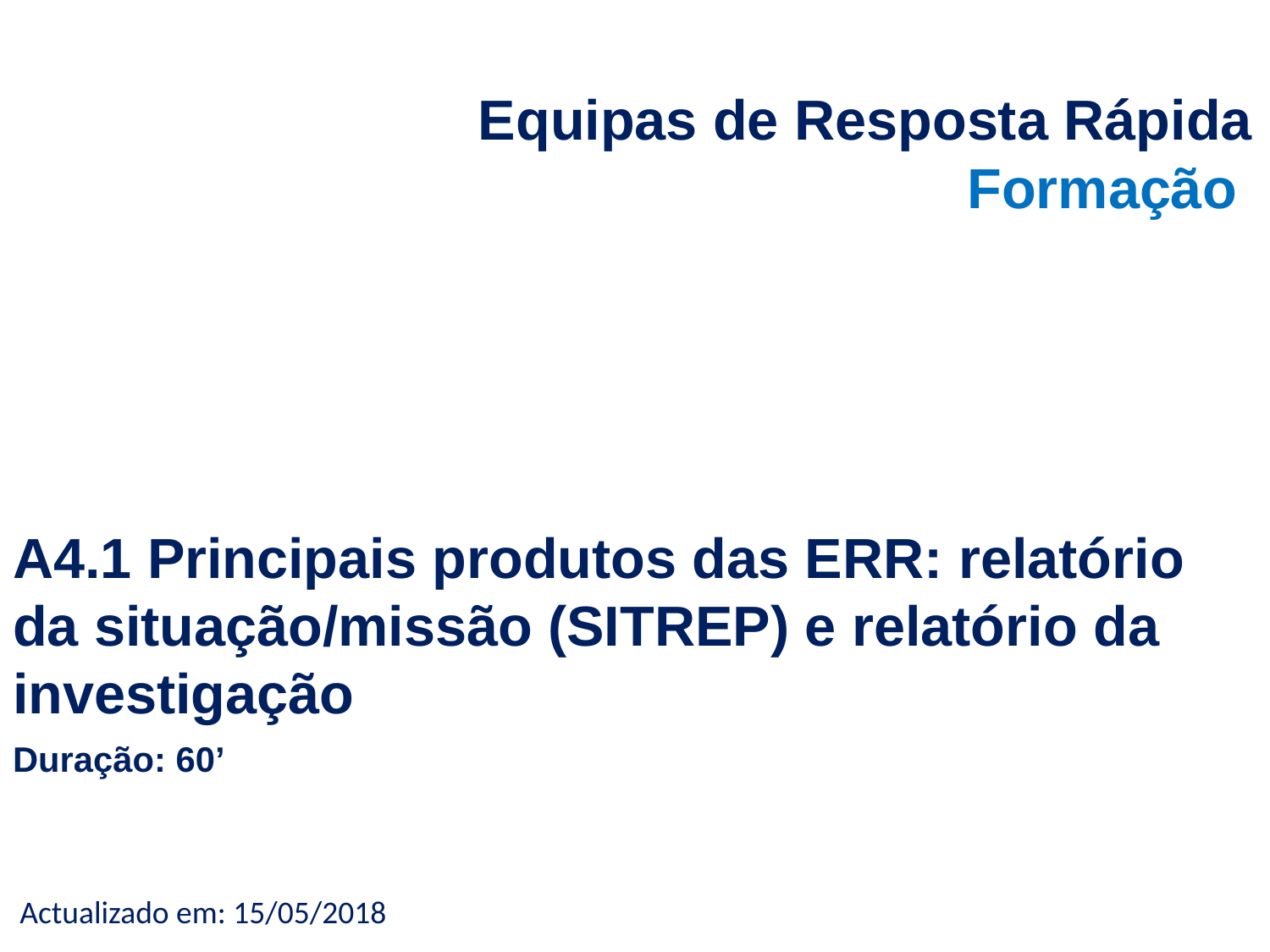

# Equipas de Resposta Rápida Formação
A4.1 Principais produtos das ERR: relatório da situação/missão (SITREP) e relatório da investigação
Duração: 60’
Actualizado em: 15/05/2018